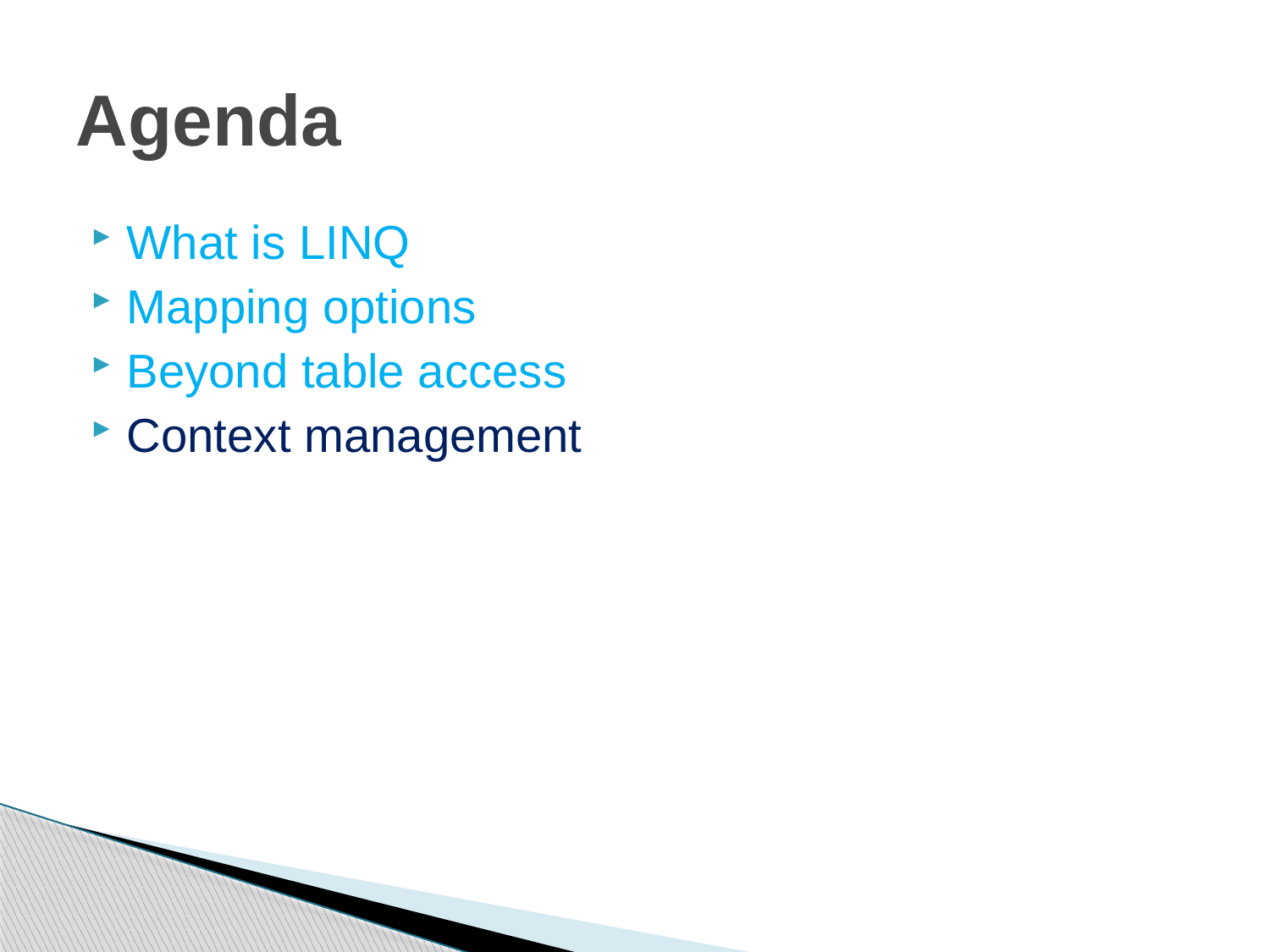

# Agenda
What is LINQ
Mapping options
Beyond table access
Context management